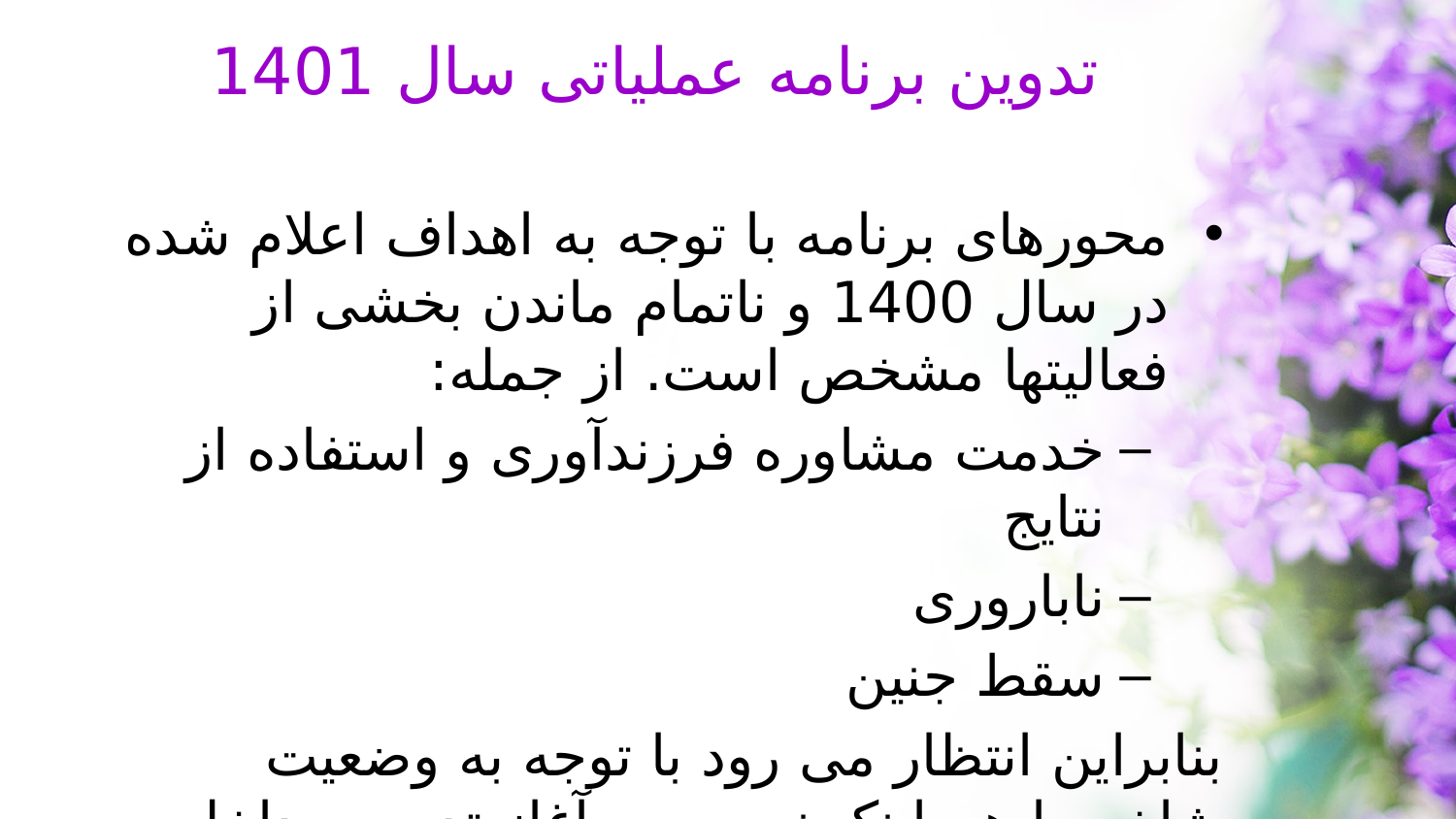

# تدوین برنامه عملیاتی سال 1401
محورهای برنامه با توجه به اهداف اعلام شده در سال 1400 و ناتمام ماندن بخشی از فعالیتها مشخص است. از جمله:
خدمت مشاوره فرزندآوری و استفاده از نتایج
ناباروری
سقط جنین
بنابراین انتظار می رود با توجه به وضعیت شاخصها هم اینک نسبت به آغاز تدوین مداخله در این خصوص اقدام شود.